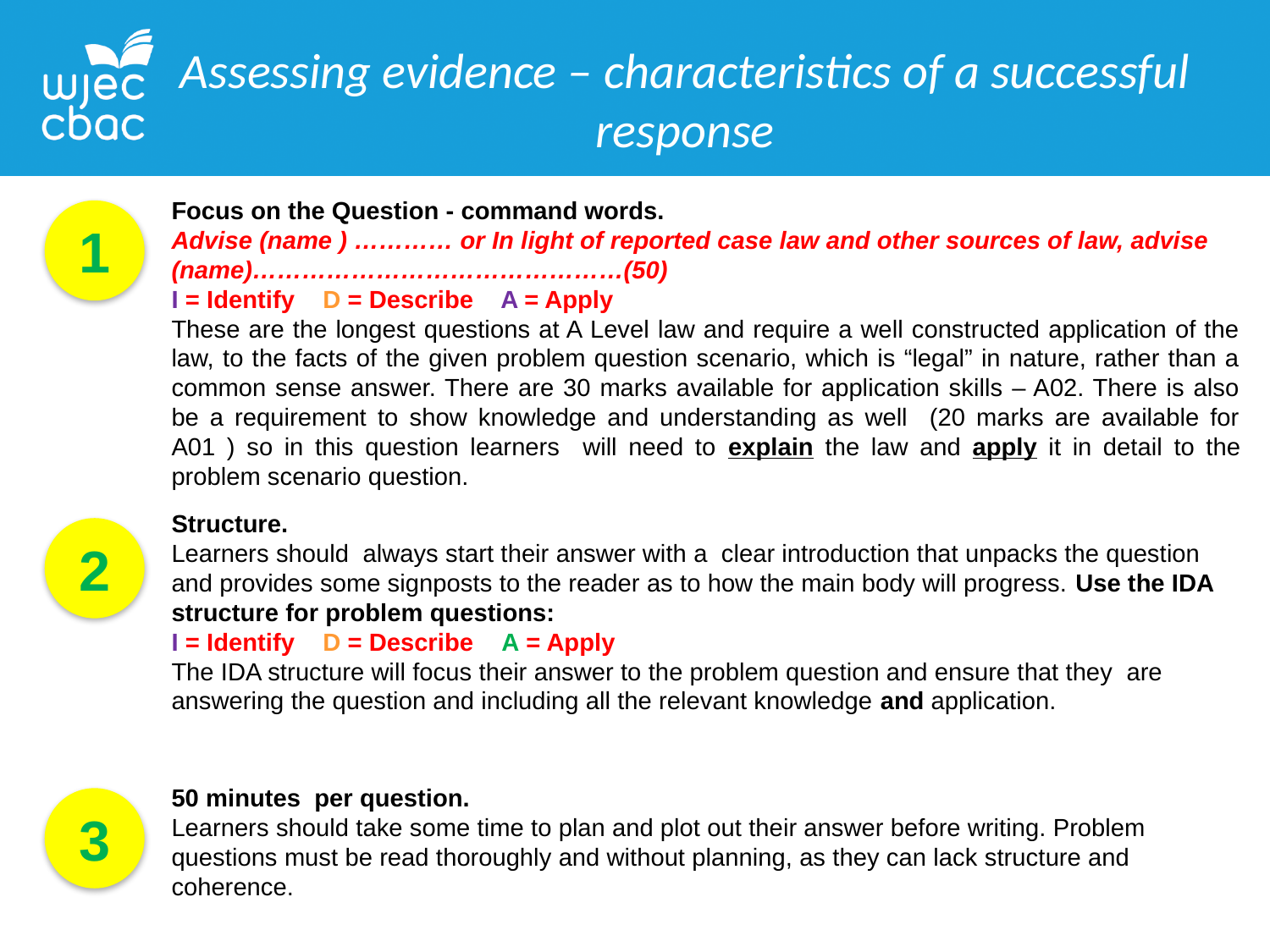

Assessing evidence – characteristics of a successful response
Focus on the Question - command words.
Advise (name ) ………… or In light of reported case law and other sources of law, advise (name)………………………………………(50)
I = Identify    D = Describe    A = Apply
These are the longest questions at A Level law and require a well constructed application of the law, to the facts of the given problem question scenario, which is “legal” in nature, rather than a common sense answer. There are 30 marks available for application skills – A02. There is also be a requirement to show knowledge and understanding as well  (20 marks are available for A01 ) so in this question learners  will need to explain the law and apply it in detail to the problem scenario question.
1
Structure.
Learners should  always start their answer with a  clear introduction that unpacks the question and provides some signposts to the reader as to how the main body will progress. Use the IDA structure for problem questions:
I = Identify    D = Describe    A = Apply
The IDA structure will focus their answer to the problem question and ensure that they  are answering the question and including all the relevant knowledge and application.
2
50 minutes  per question.
Learners should take some time to plan and plot out their answer before writing. Problem questions must be read thoroughly and without planning, as they can lack structure and coherence.
3